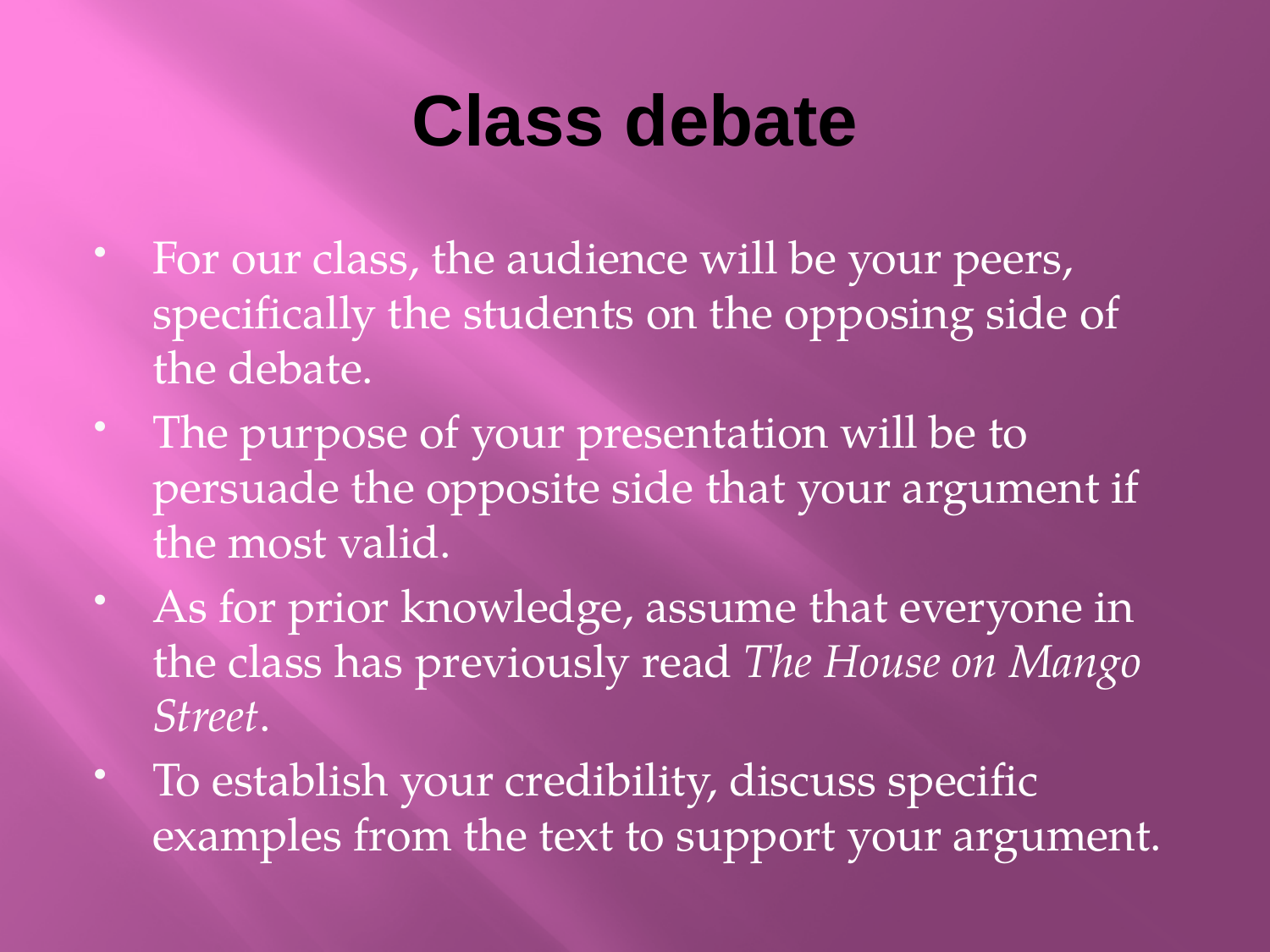

# Class debate
For our class, the audience will be your peers, specifically the students on the opposing side of the debate.
The purpose of your presentation will be to persuade the opposite side that your argument if the most valid.
As for prior knowledge, assume that everyone in the class has previously read The House on Mango Street.
To establish your credibility, discuss specific examples from the text to support your argument.